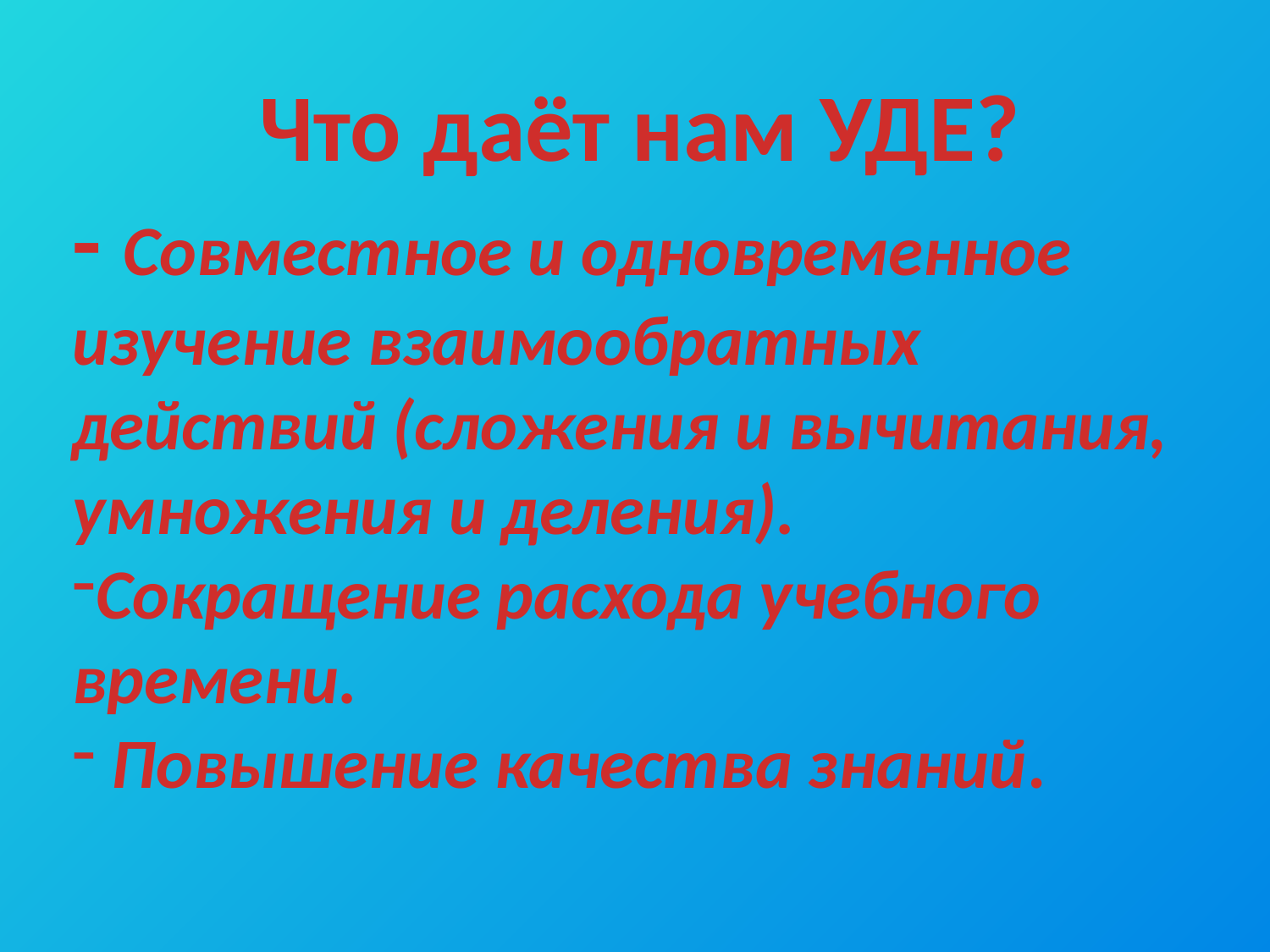

Что даёт нам УДЕ?
- Совместное и одновременное изучение взаимообратных действий (сложения и вычитания, умножения и деления).
Сокращение расхода учебного времени.
 Повышение качества знаний.